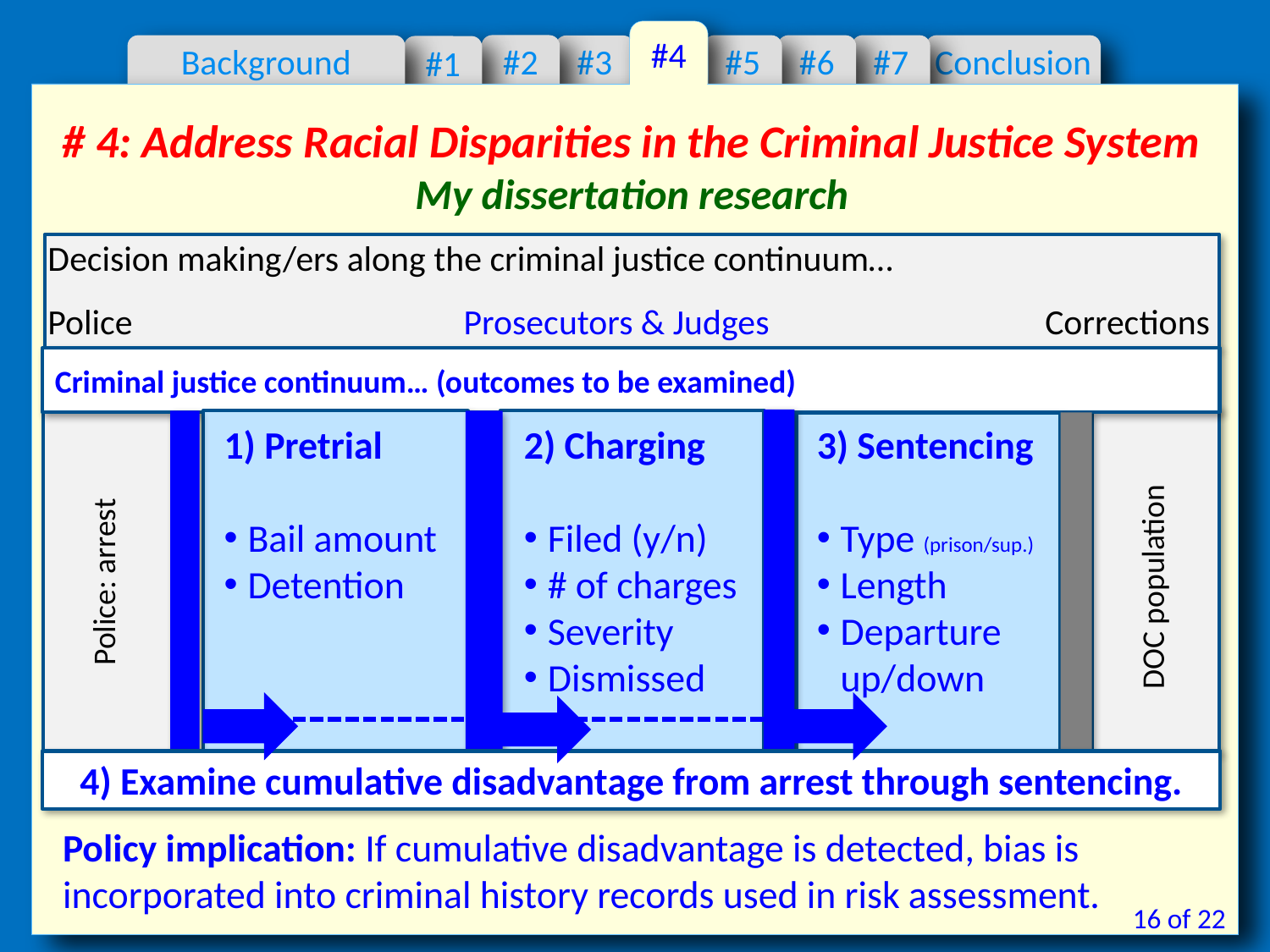

Transparency is critical to avoid further disadvantage.
As risk assessment advances, follow the science on mitigating racial bias.

“Blacks…face greater cumulative disadvantages at the pretrial stage.” This finding “highlights the importance of considering the more “subtle” processes contributing to the disproportionate over-representation of Blacks in U.S. prisons”
(Wooldredge et al., 2015).

#4
#2
#5
#6
#7
Conclusion
#3
#1
Background

# 4: Address Racial Disparities in the Criminal Justice System
My dissertation research

Decision making/ers along the criminal justice continuum…

Police
Prosecutors & Judges
Corrections

Police: arrest

DOC population

Criminal justice continuum… (outcomes to be examined)

1) Pretrial

Bail amount
Detention

2) Charging

Filed (y/n)
# of charges
Severity
Dismissed

3) Sentencing

Type (prison/sup.)
Length
Departure up/down

4) Examine cumulative disadvantage from arrest through sentencing.
Policy implication: If cumulative disadvantage is detected, bias is incorporated into criminal history records used in risk assessment.
16 of 22